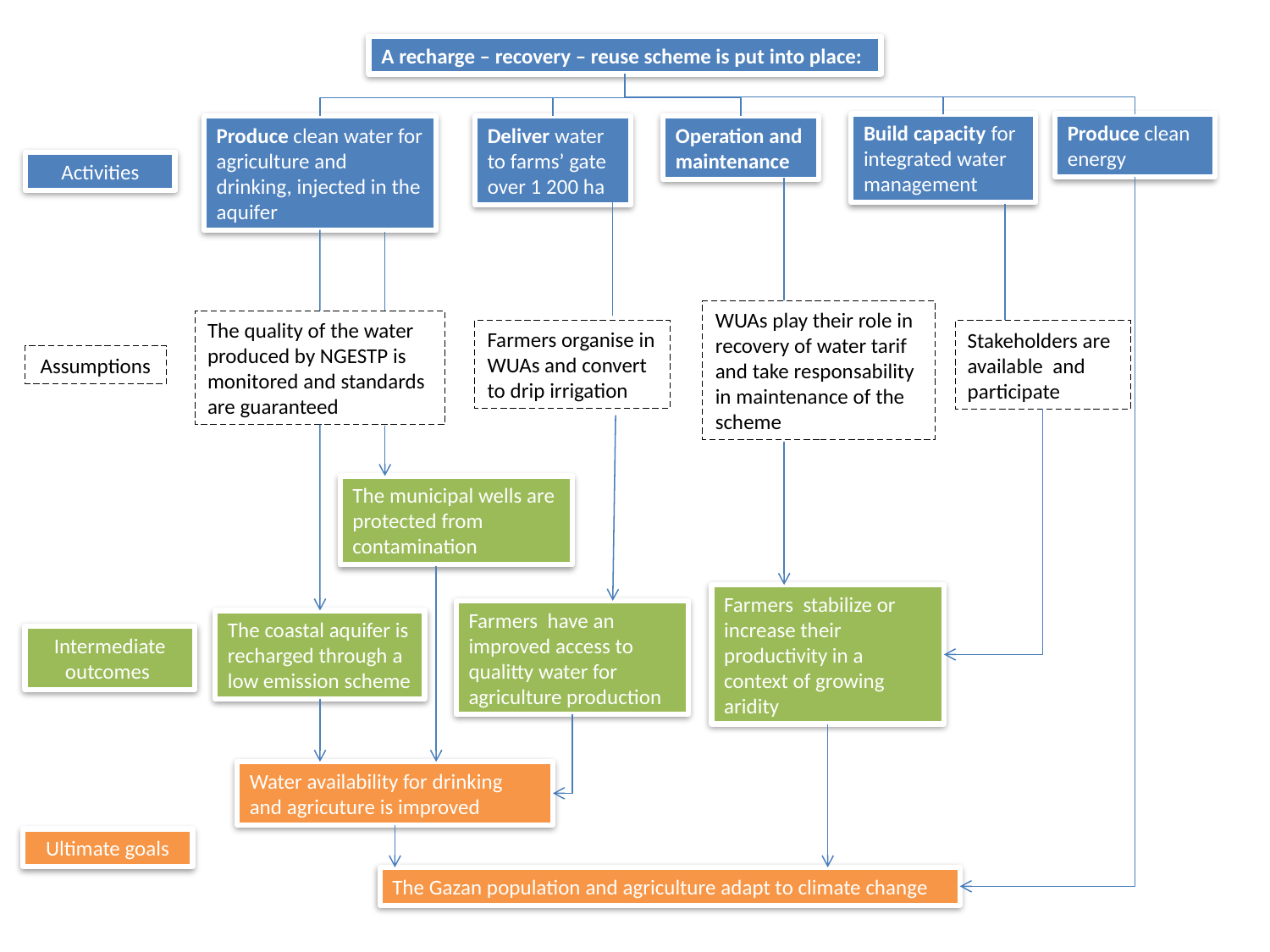

A recharge – recovery – reuse scheme is put into place:
Build capacity for integrated water management
Produce clean energy
Deliver water to farms’ gate over 1 200 ha
Produce clean water for agriculture and drinking, injected in the aquifer
Operation and maintenance
Activities
WUAs play their role in recovery of water tarif and take responsability in maintenance of the scheme
The quality of the water produced by NGESTP is monitored and standards are guaranteed
Farmers organise in WUAs and convert to drip irrigation
Stakeholders are available  and participate
Assumptions
The municipal wells are protected from contamination
Farmers  stabilize or increase their productivity in a context of growing aridity
Farmers  have an improved access to qualitty water for agriculture production
The coastal aquifer is recharged through a low emission scheme
Intermediate outcomes
Water availability for drinking and agricuture is improved
Ultimate goals
The Gazan population and agriculture adapt to climate change